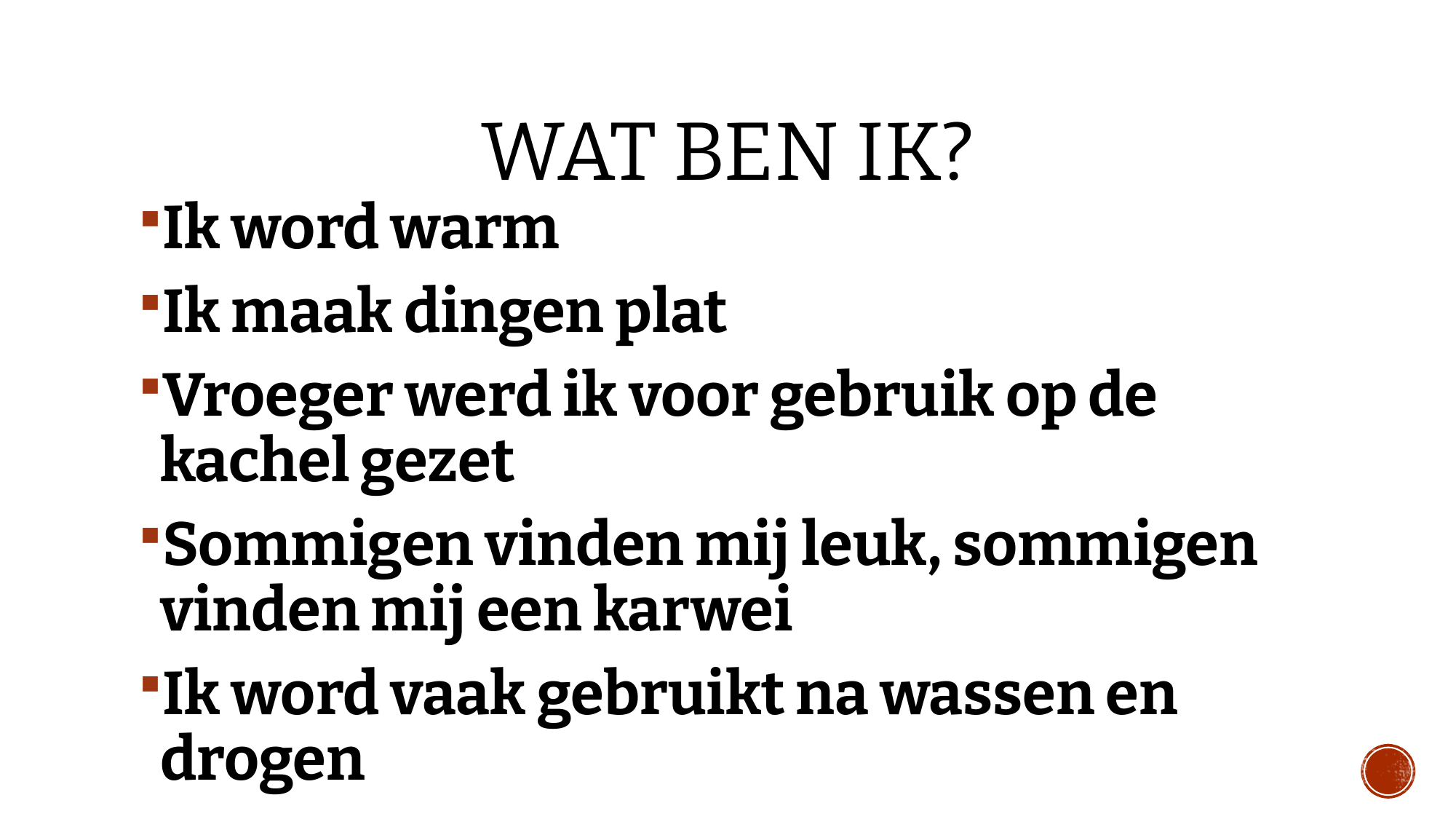

# Wat ben ik?
Ik word warm
Ik maak dingen plat
Vroeger werd ik voor gebruik op de kachel gezet
Sommigen vinden mij leuk, sommigen vinden mij een karwei
Ik word vaak gebruikt na wassen en drogen